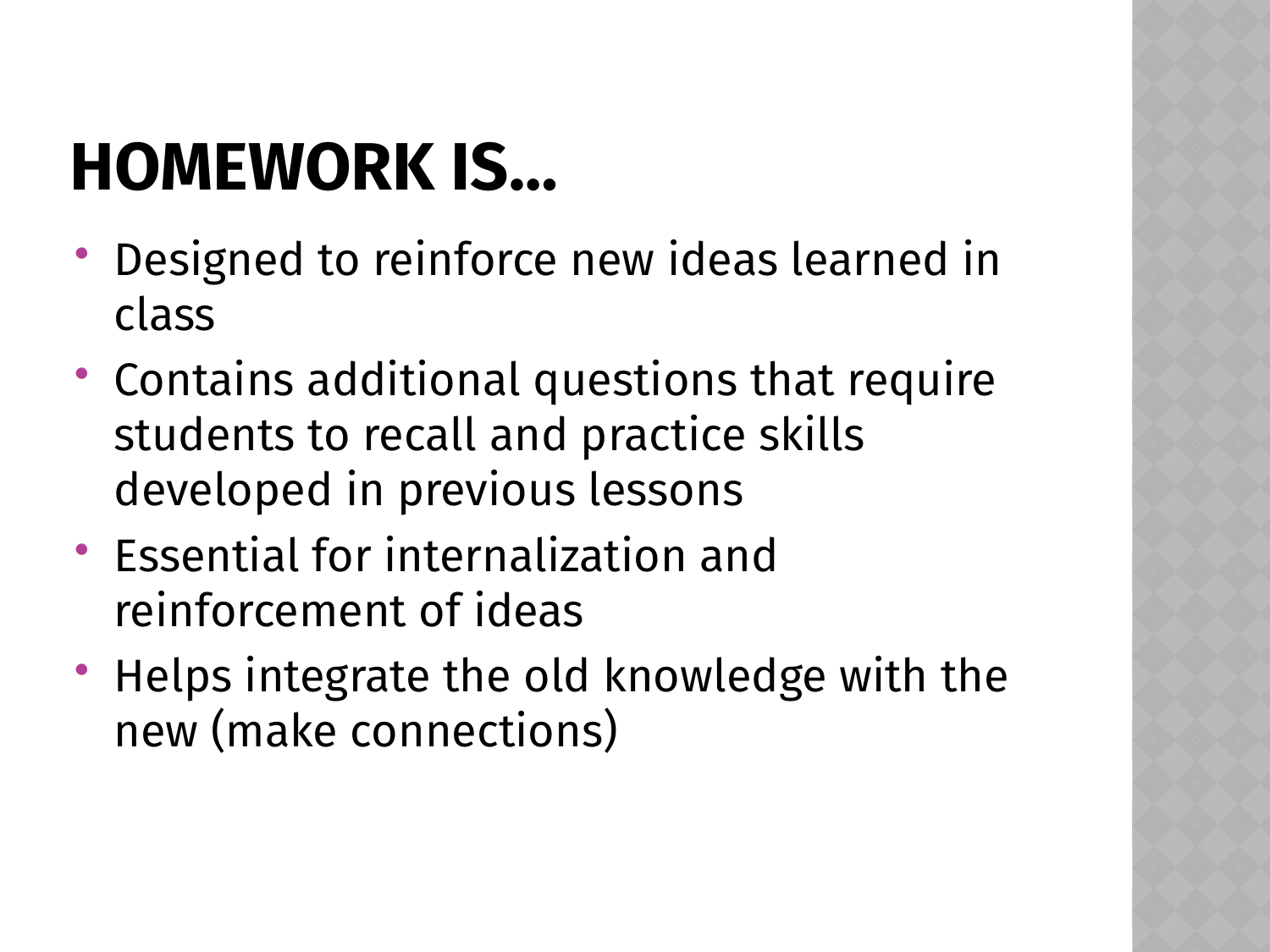

# Homework is…
Designed to reinforce new ideas learned in class
Contains additional questions that require students to recall and practice skills developed in previous lessons
Essential for internalization and reinforcement of ideas
Helps integrate the old knowledge with the new (make connections)